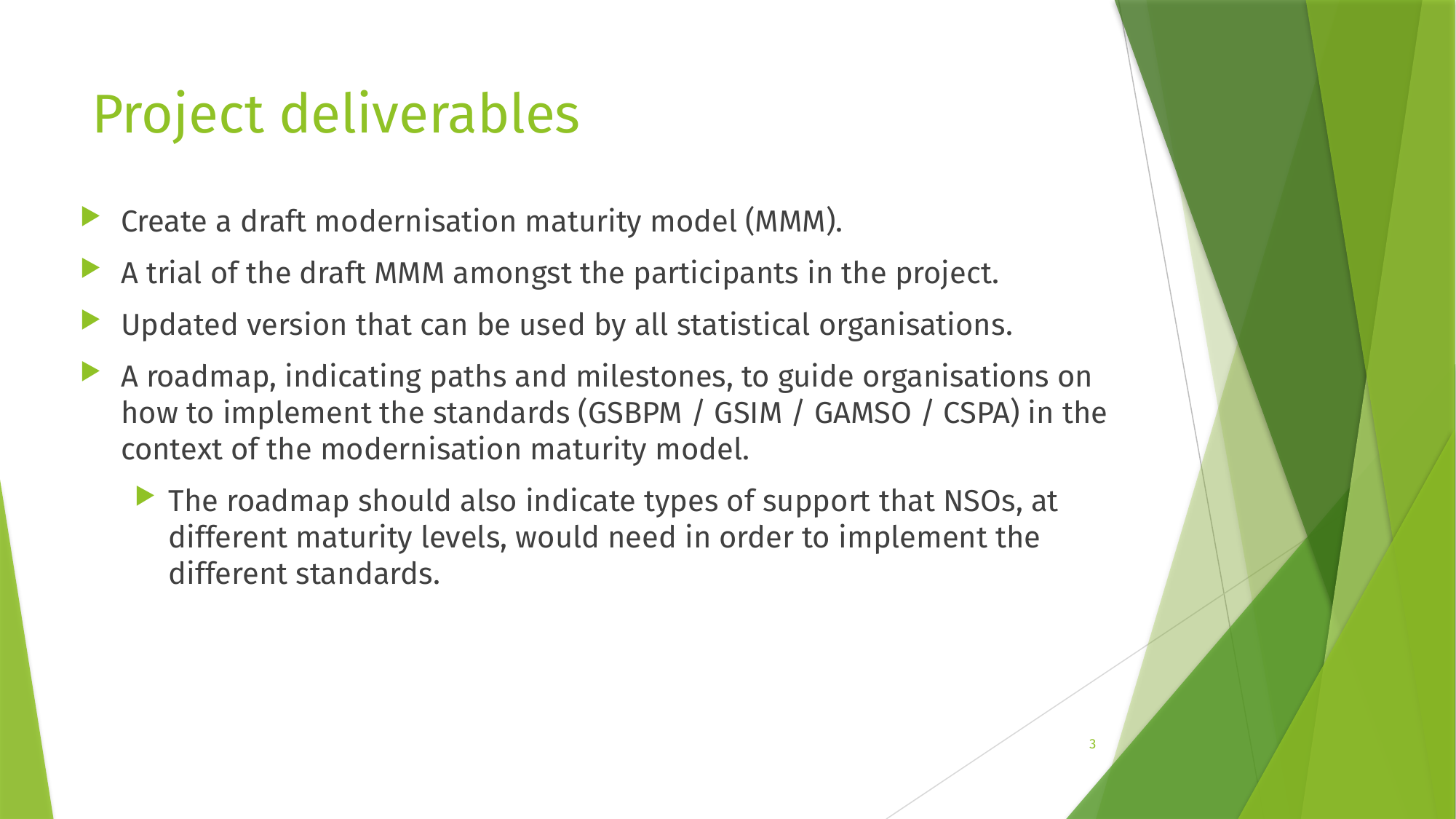

# Project deliverables
Create a draft modernisation maturity model (MMM).
A trial of the draft MMM amongst the participants in the project.
Updated version that can be used by all statistical organisations.
A roadmap, indicating paths and milestones, to guide organisations on how to implement the standards (GSBPM / GSIM / GAMSO / CSPA) in the context of the modernisation maturity model.
The roadmap should also indicate types of support that NSOs, at different maturity levels, would need in order to implement the different standards.

3